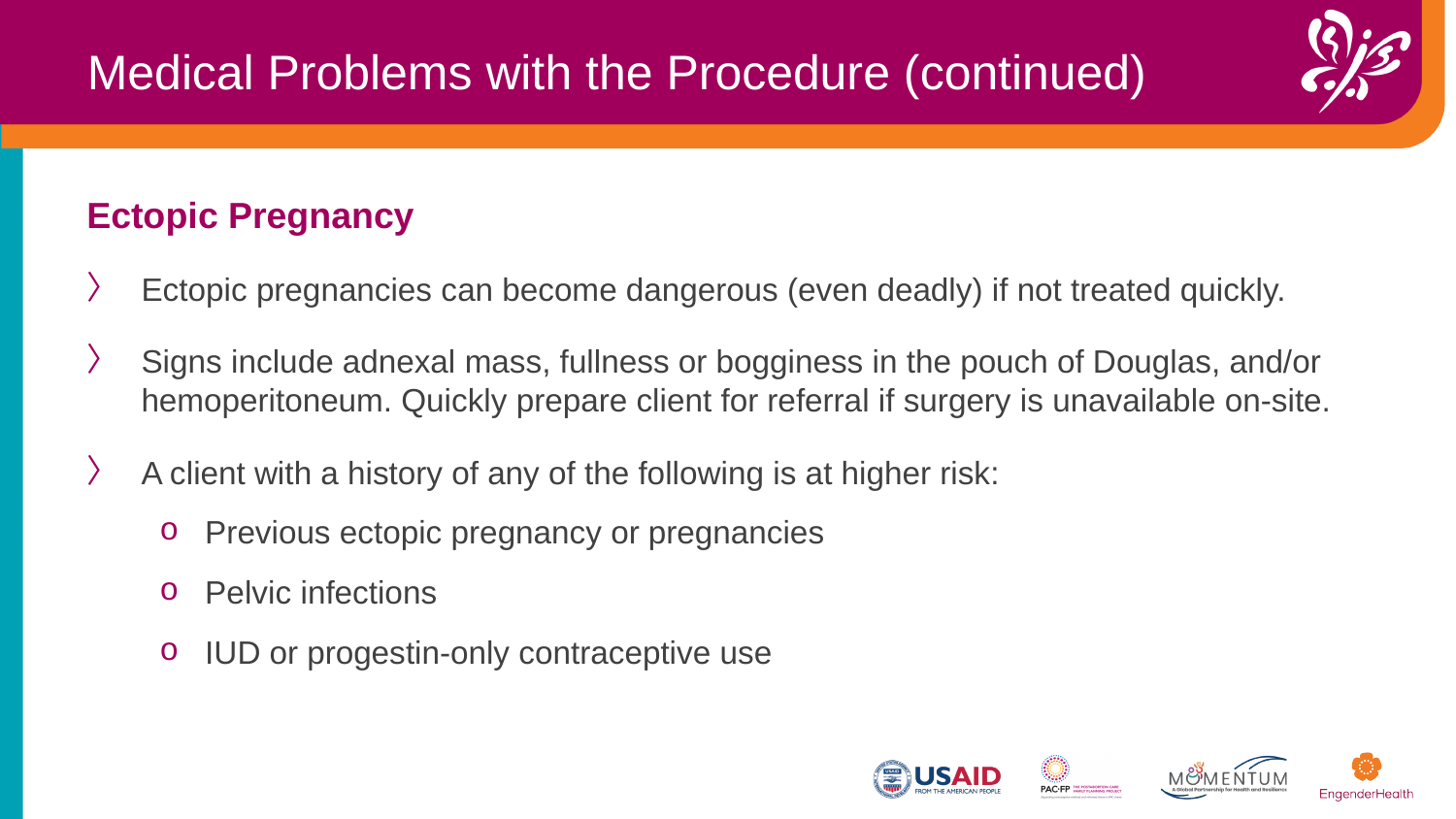

Medical Problems with the Procedure (continued)
Ectopic Pregnancy
Ectopic pregnancies can become dangerous (even deadly) if not treated quickly.
Signs include adnexal mass, fullness or bogginess in the pouch of Douglas, and/or hemoperitoneum. Quickly prepare client for referral if surgery is unavailable on-site.
A client with a history of any of the following is at higher risk:
Previous ectopic pregnancy or pregnancies
Pelvic infections
IUD or progestin-only contraceptive use